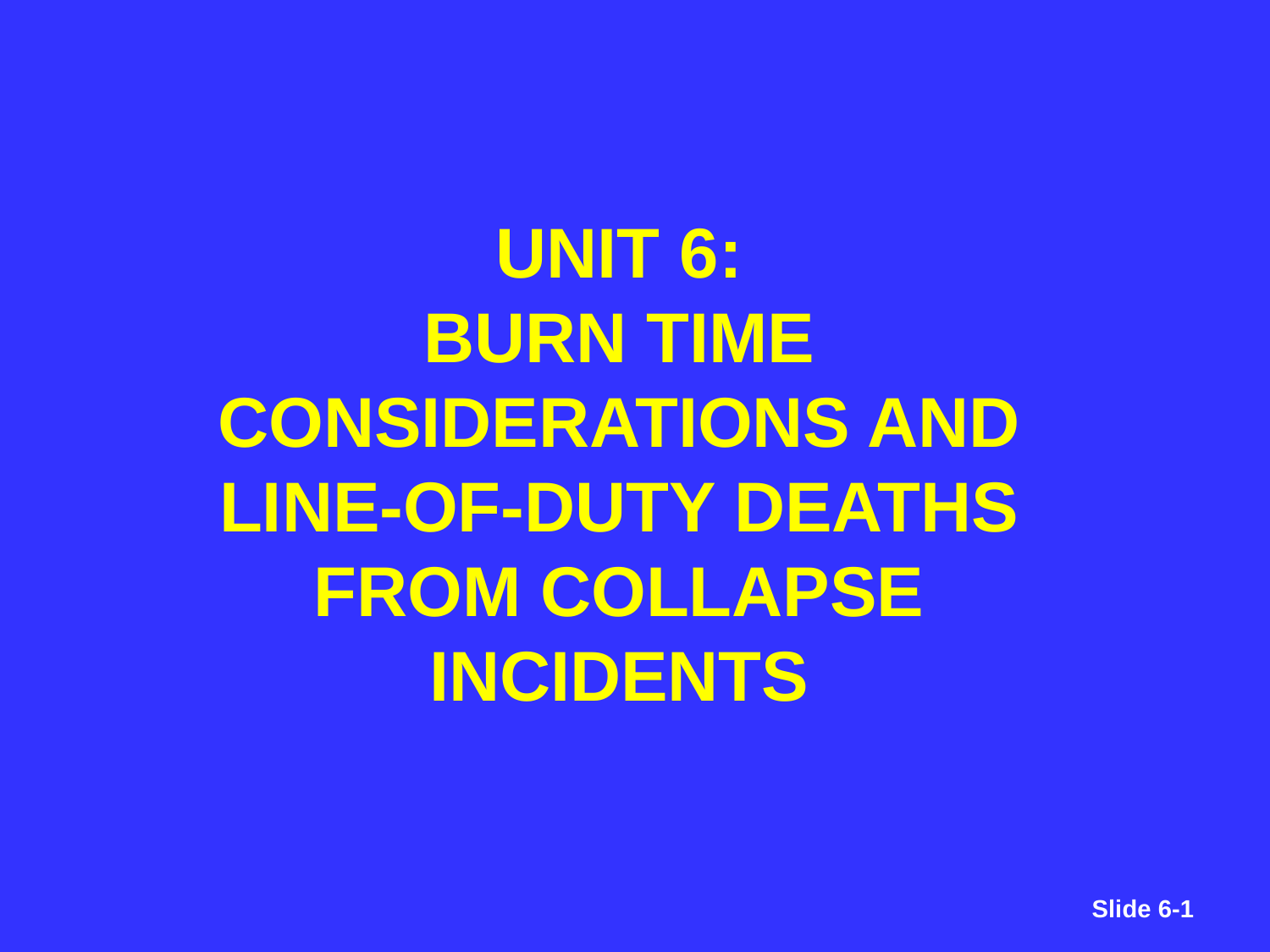

UNIT 6:
BURN TIME CONSIDERATIONS AND LINE-OF-DUTY DEATHS FROM COLLAPSE INCIDENTS
Slide 6-1